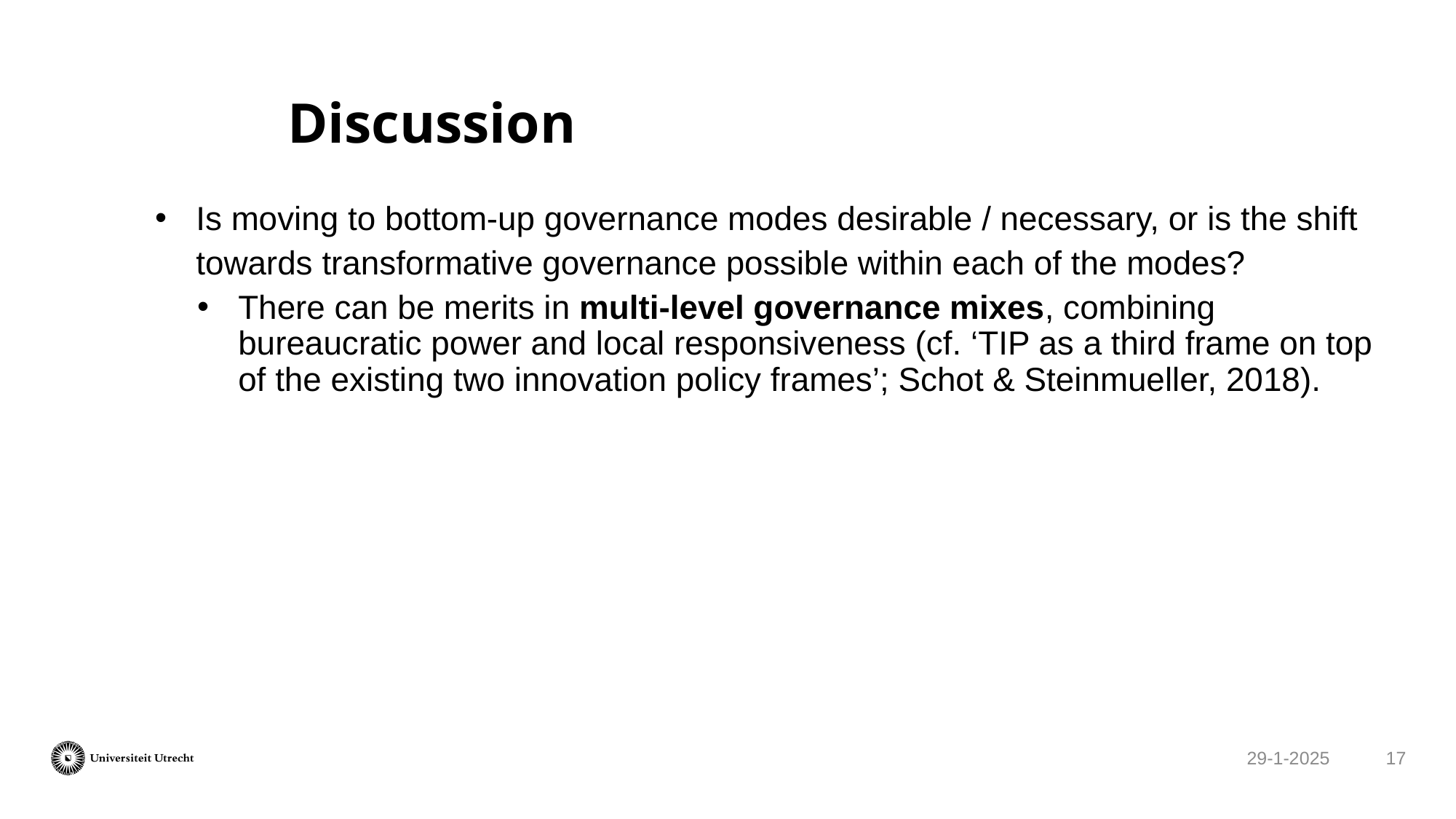

# Discussion
Is moving to bottom-up governance modes desirable / necessary, or is the shift towards transformative governance possible within each of the modes?
There can be merits in multi-level governance mixes, combining bureaucratic power and local responsiveness (cf. ‘TIP as a third frame on top of the existing two innovation policy frames’; Schot & Steinmueller, 2018).

17
29-1-2025